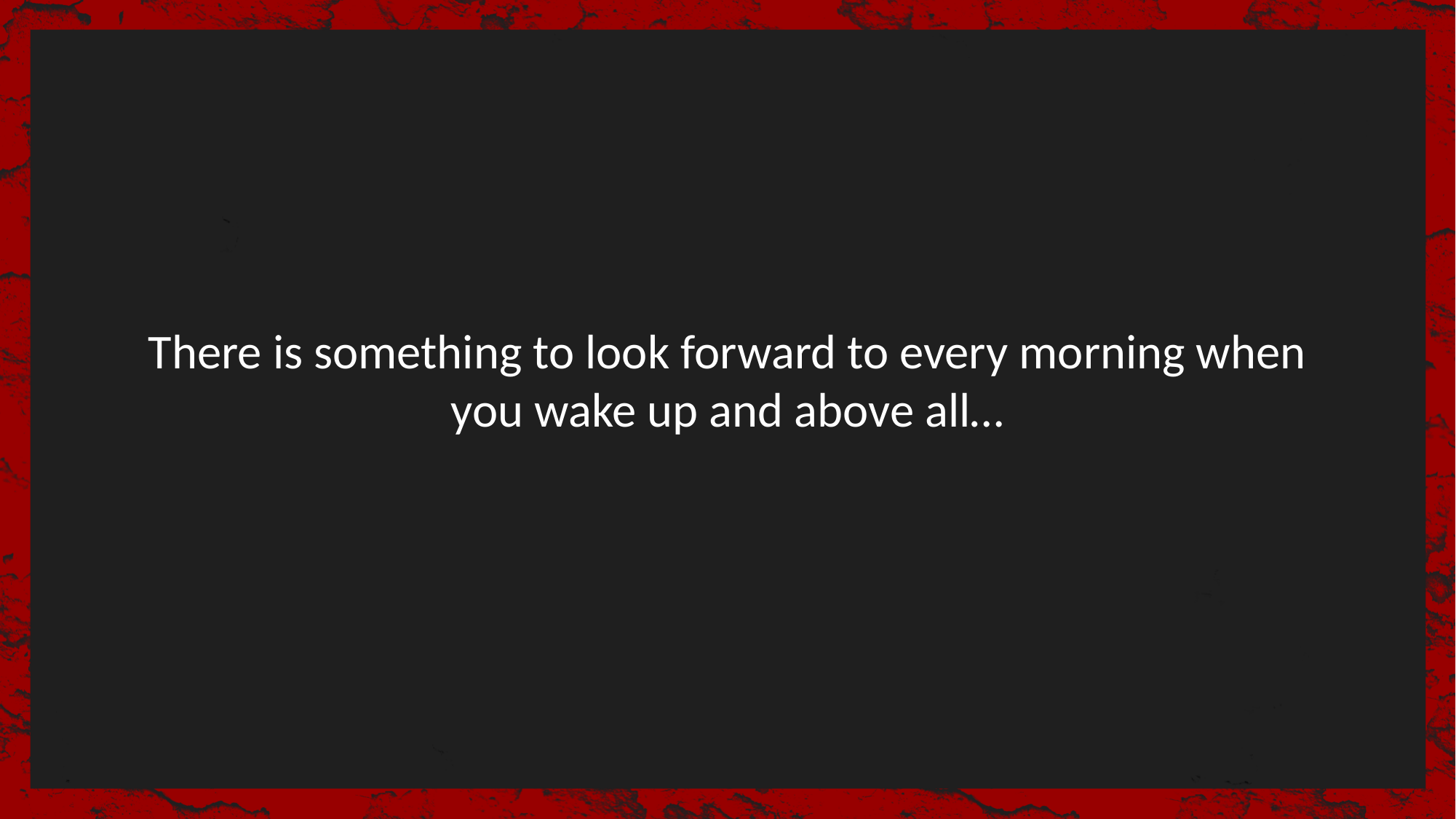

There is something to look forward to every morning when you wake up and above all…